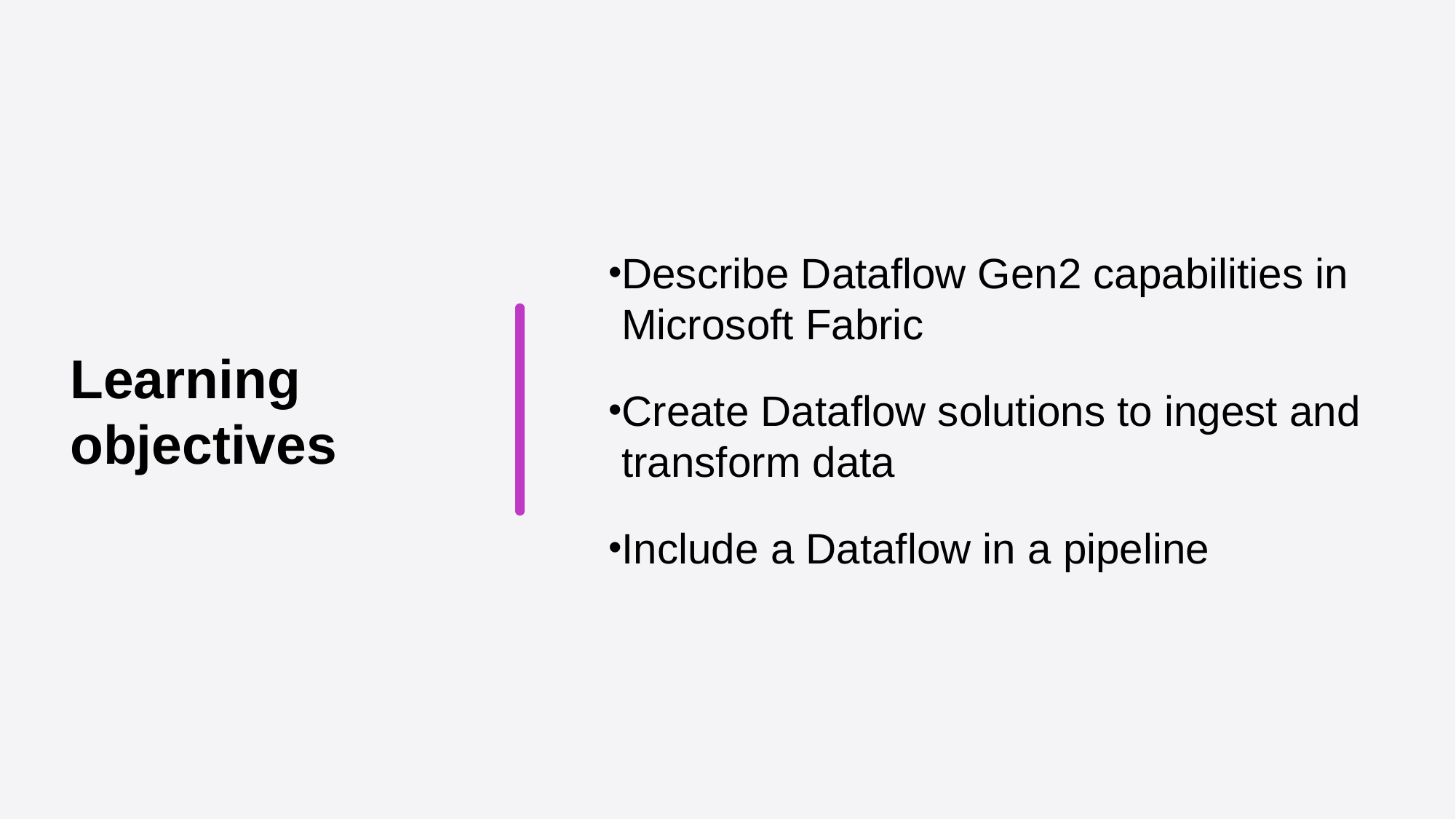

Describe Dataflow Gen2 capabilities in Microsoft Fabric
Create Dataflow solutions to ingest and transform data
Include a Dataflow in a pipeline
# Learning objectives